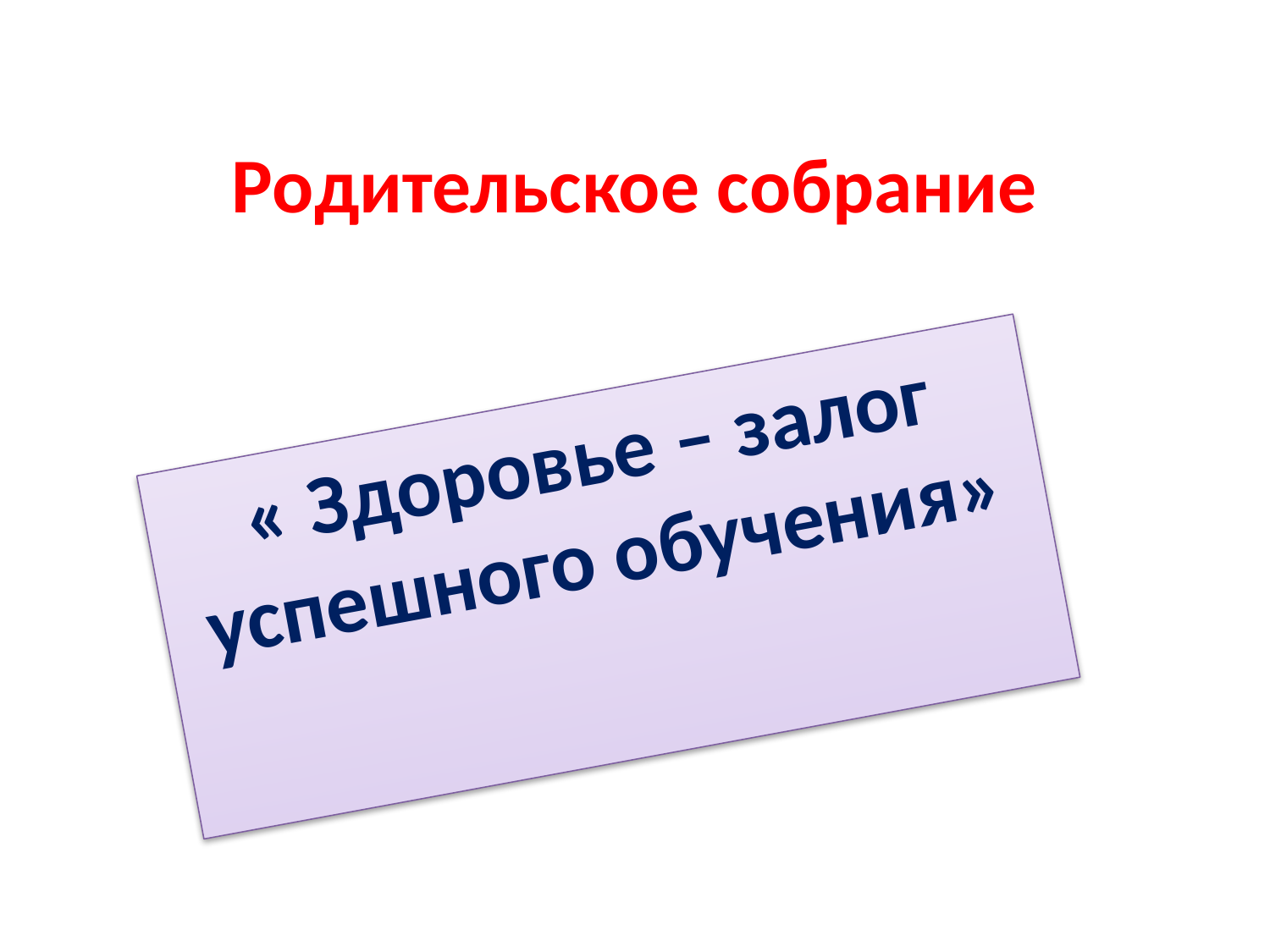

# Родительское собрание
« Здоровье – залог успешного обучения»